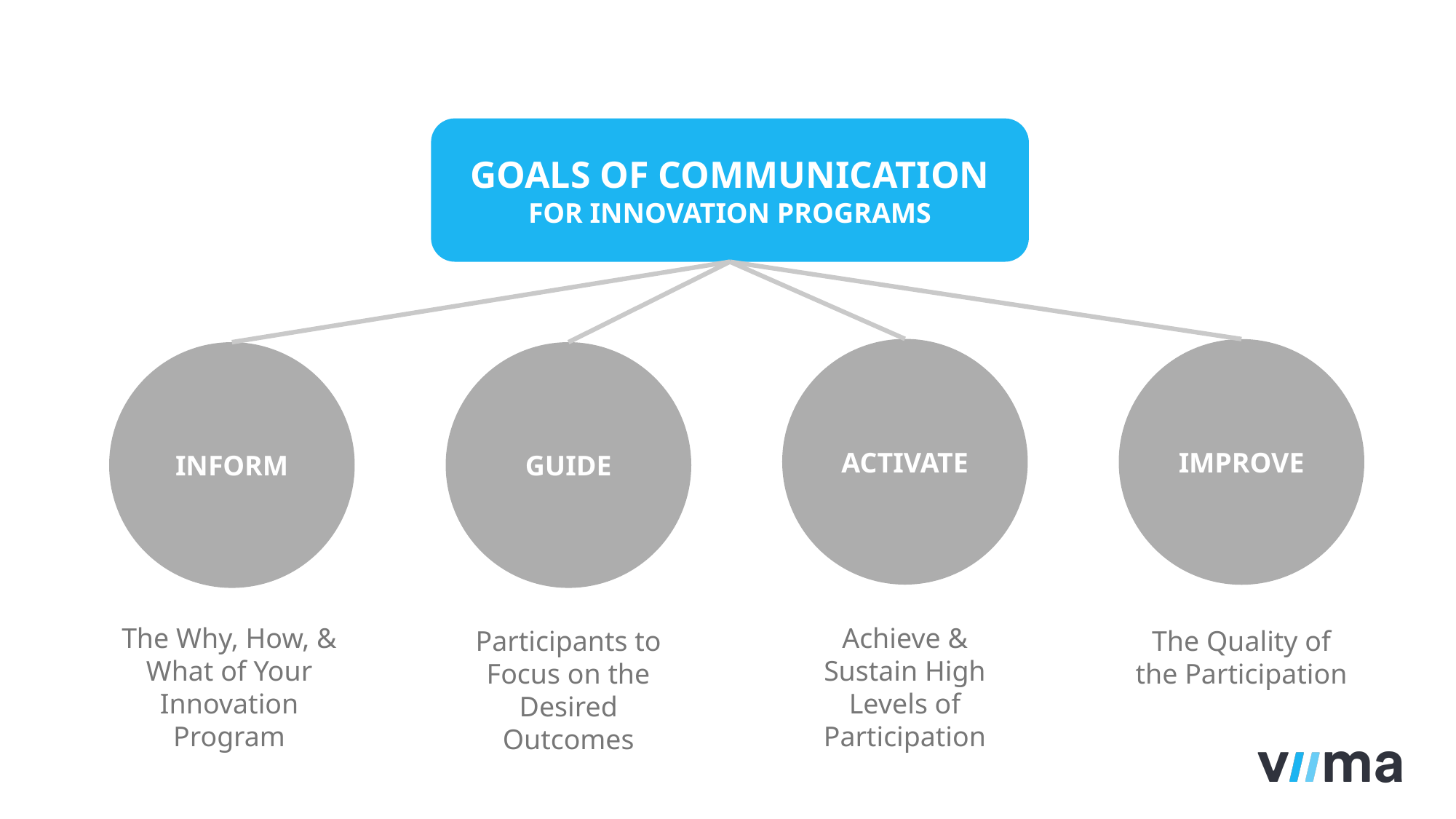

GOALS OF COMMUNICATION
FOR INNOVATION PROGRAMS
ACTIVATE
IMPROVE
INFORM
GUIDE
Achieve & Sustain High Levels of Participation
The Why, How, & What of Your Innovation Program
Participants to Focus on the Desired Outcomes
The Quality of the Participation